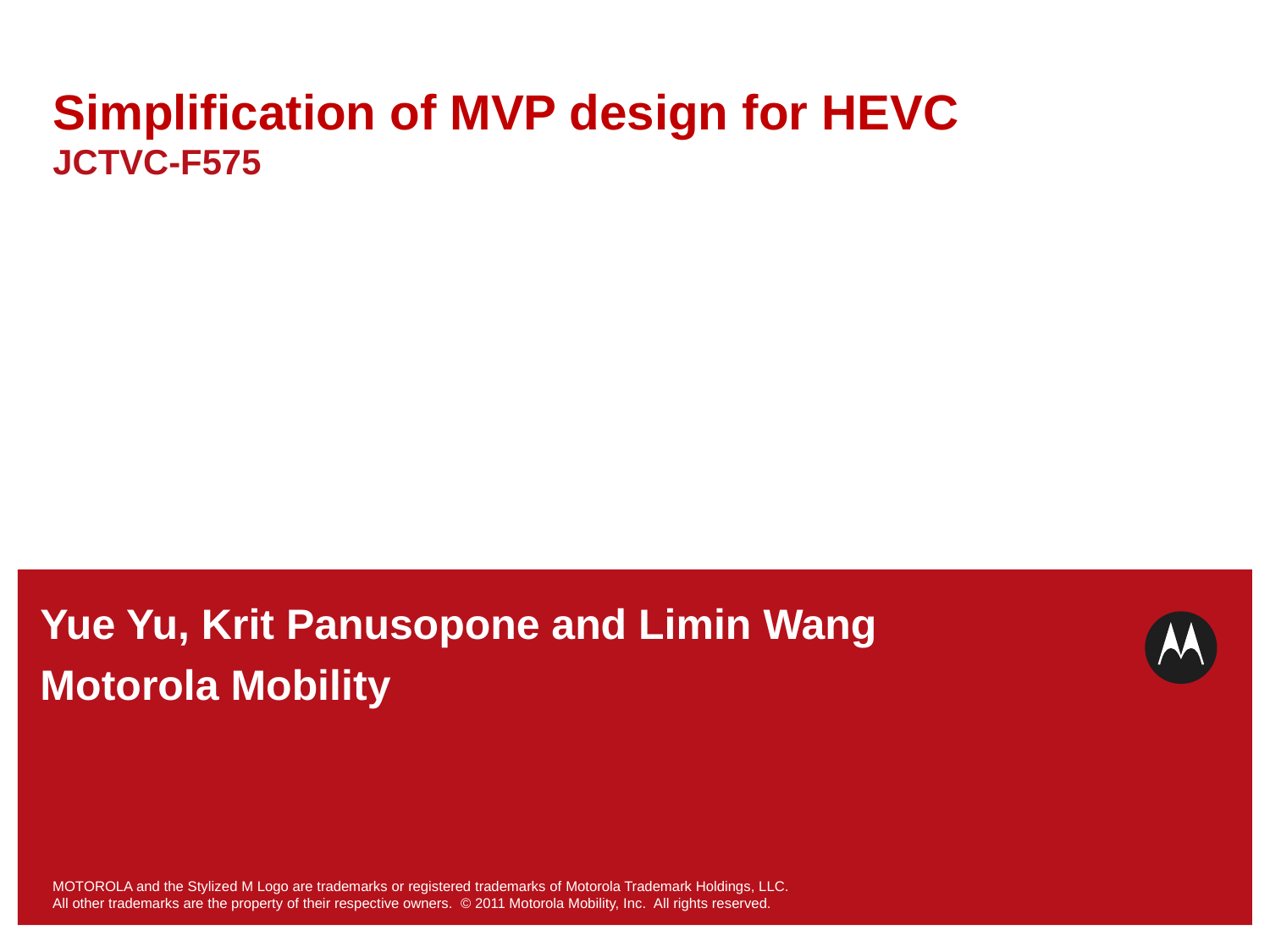

# Simplification of MVP design for HEVC JCTVC-F575
Yue Yu, Krit Panusopone and Limin Wang
Motorola Mobility